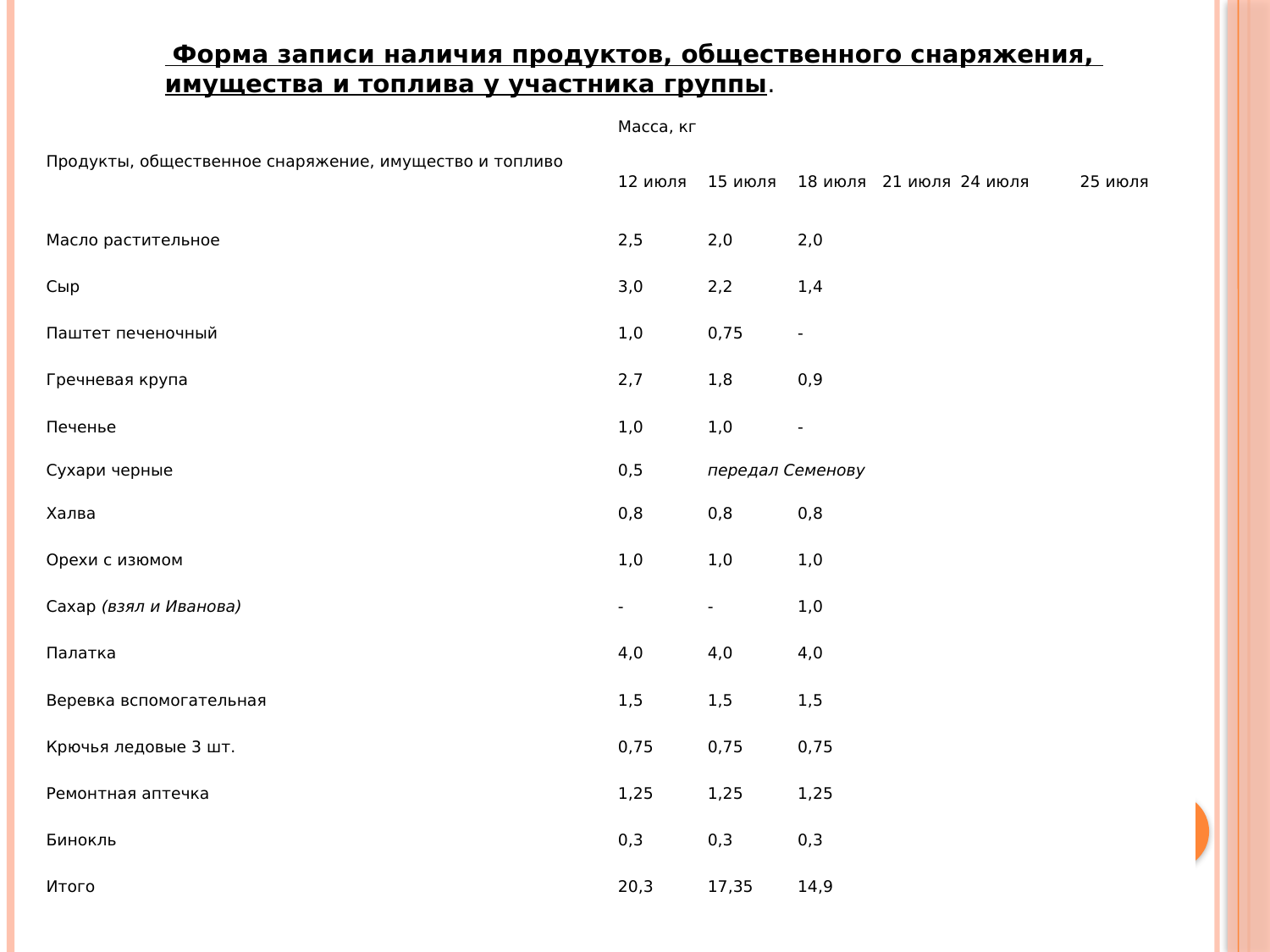

Форма записи наличия продуктов, общественного снаряжения,
имущества и топлива у участника группы.
| Продукты, общественное снаряжение, имущество и топливо | Масса, кг |  |  |  |  |  |
| --- | --- | --- | --- | --- | --- | --- |
|  | 12 июля | 15 июля | 18 июля | 21 июля | 24 июля | 25 июля |
| Масло растительное | 2,5 | 2,0 | 2,0 |  |  |  |
| Сыр | 3,0 | 2,2 | 1,4 |  |  |  |
| Паштет печеночный | 1,0 | 0,75 | - |  |  |  |
| Гречневая крупа | 2,7 | 1,8 | 0,9 |  |  |  |
| Печенье | 1,0 | 1,0 | - |  |  |  |
| Сухари черные | 0,5 | передал Семенову |  |  |  |  |
| Халва | 0,8 | 0,8 | 0,8 |  |  |  |
| Орехи с изюмом | 1,0 | 1,0 | 1,0 |  |  |  |
| Сахар (взял и Иванова) | - | - | 1,0 |  |  |  |
| Палатка | 4,0 | 4,0 | 4,0 |  |  |  |
| Веревка вспомогательная | 1,5 | 1,5 | 1,5 |  |  |  |
| Крючья ледовые 3 шт. | 0,75 | 0,75 | 0,75 |  |  |  |
| Ремонтная аптечка | 1,25 | 1,25 | 1,25 |  |  |  |
| Бинокль | 0,3 | 0,3 | 0,3 |  |  |  |
| Итого | 20,3 | 17,35 | 14,9 |  |  |  |